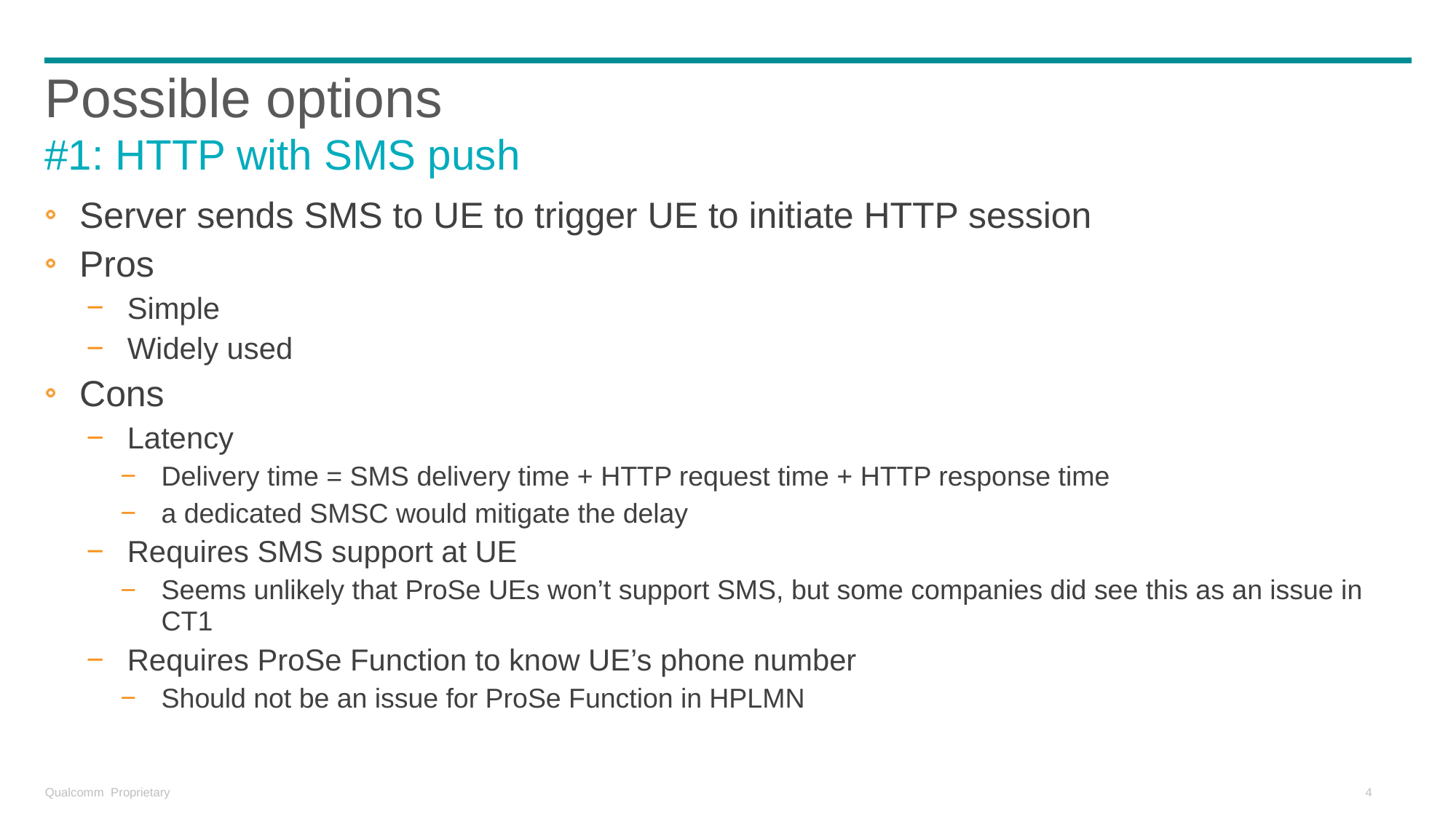

# Possible options
#1: HTTP with SMS push
Server sends SMS to UE to trigger UE to initiate HTTP session
Pros
Simple
Widely used
Cons
Latency
Delivery time = SMS delivery time + HTTP request time + HTTP response time
a dedicated SMSC would mitigate the delay
Requires SMS support at UE
Seems unlikely that ProSe UEs won’t support SMS, but some companies did see this as an issue in CT1
Requires ProSe Function to know UE’s phone number
Should not be an issue for ProSe Function in HPLMN